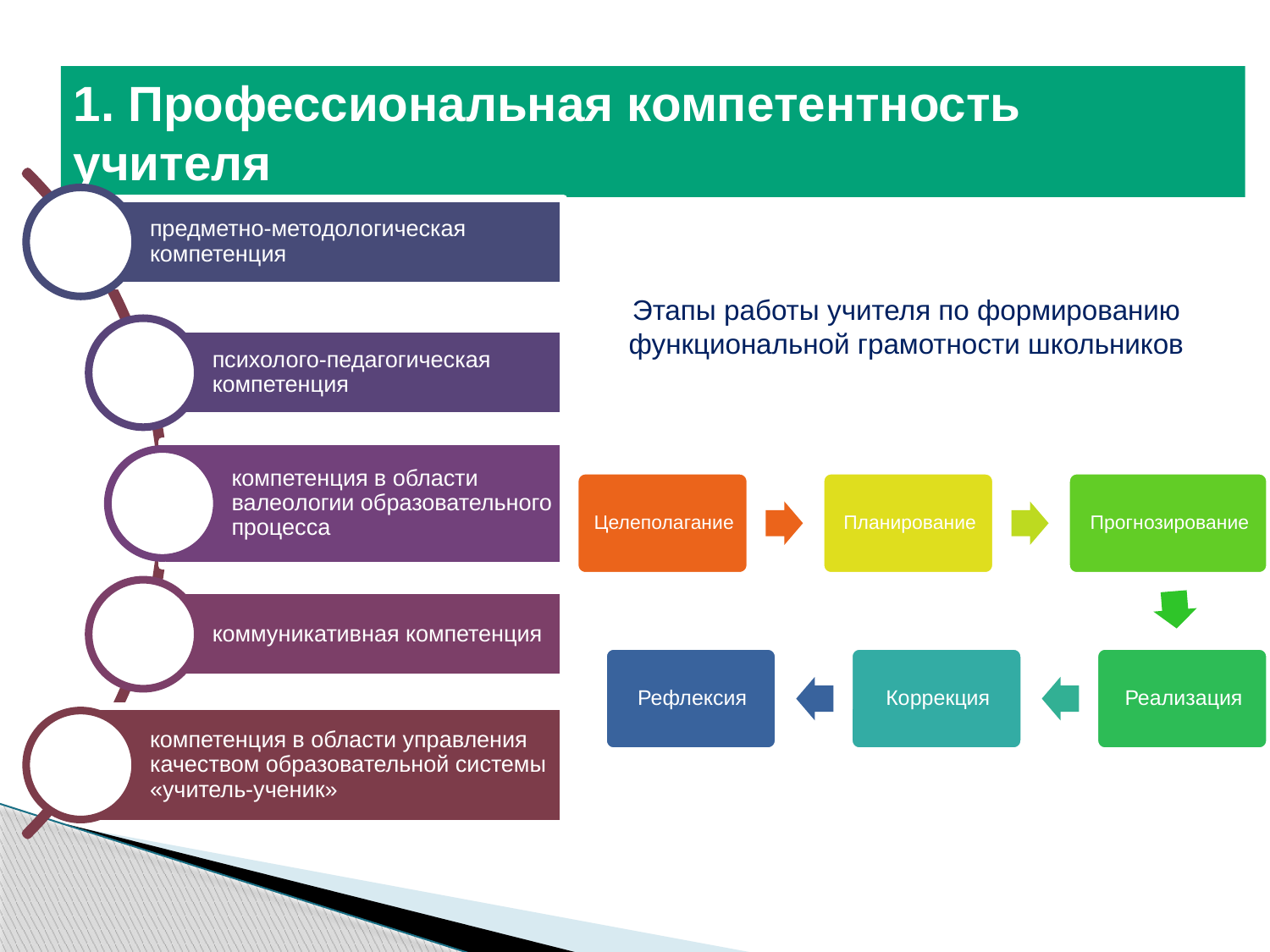

1. Профессиональная компетентность учителя
предметно-методологическая компетенция
психолого-педагогическая компетенция
компетенция в области валеологии образовательного процесса
коммуникативная компетенция
компетенция в области управления качеством образовательной системы «учитель-ученик»
Этапы работы учителя по формированию функциональной грамотности школьников
Целеполагание

Планирование

Прогнозирование

Реализация

Коррекция

Рефлексия